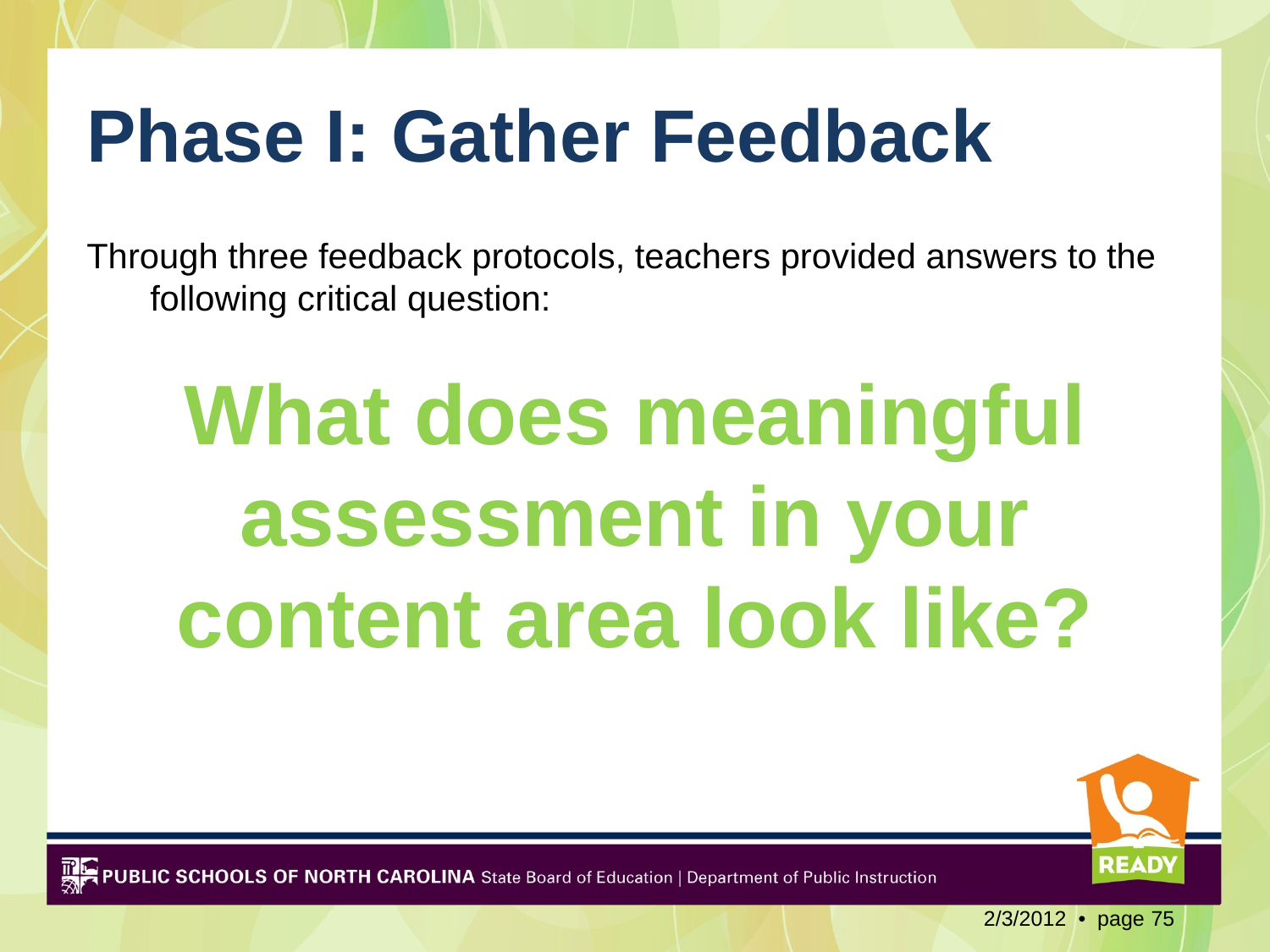

# Phase I: Gather Feedback

Through three feedback protocols, teachers provided answers to the following critical question:

What does meaningful assessment in your content area look like?

2/3/2012  •  page 75